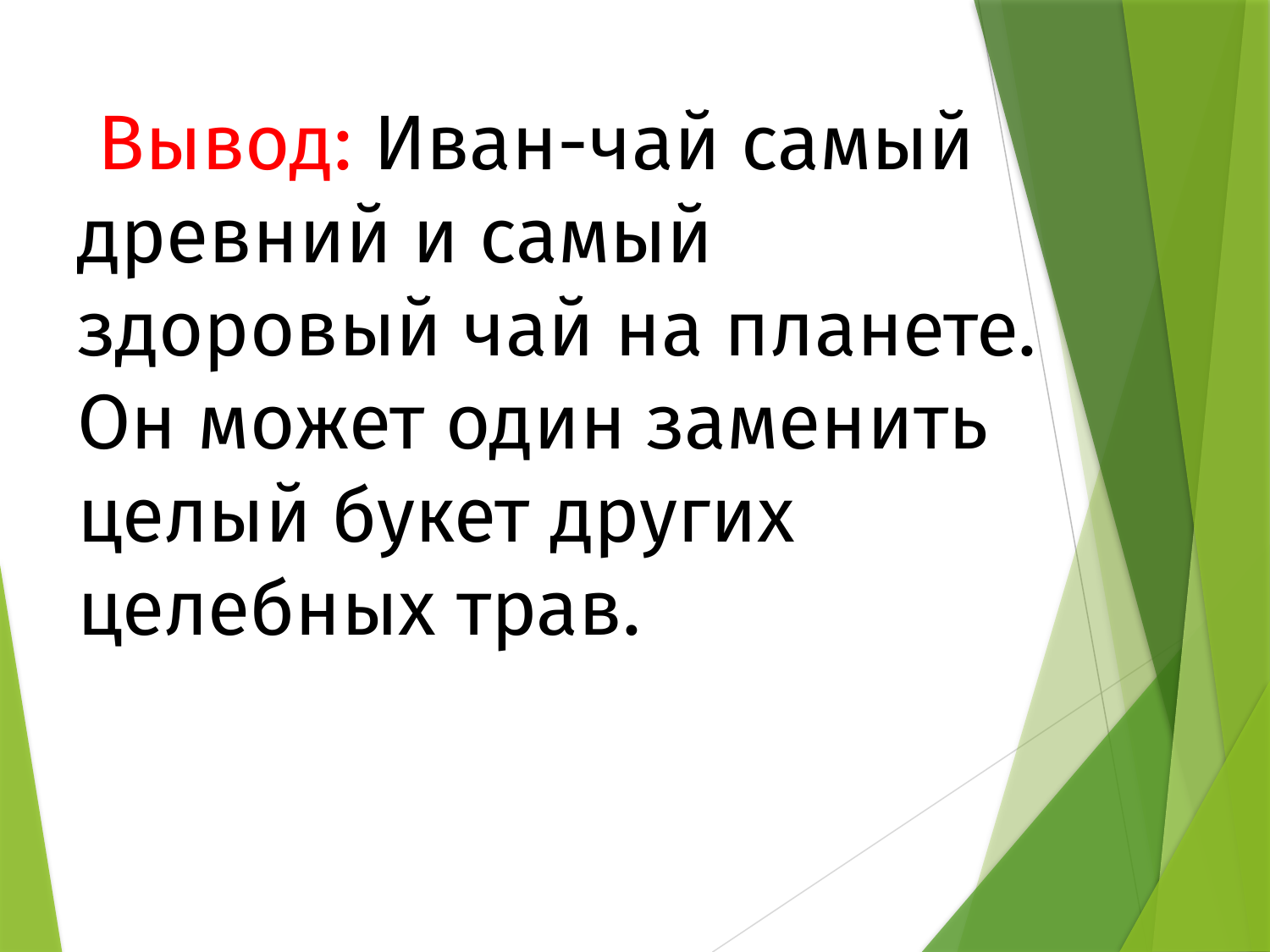

Вывод: Иван-чай самый древний и самый здоровый чай на планете. Он может один заменить целый букет других целебных трав.